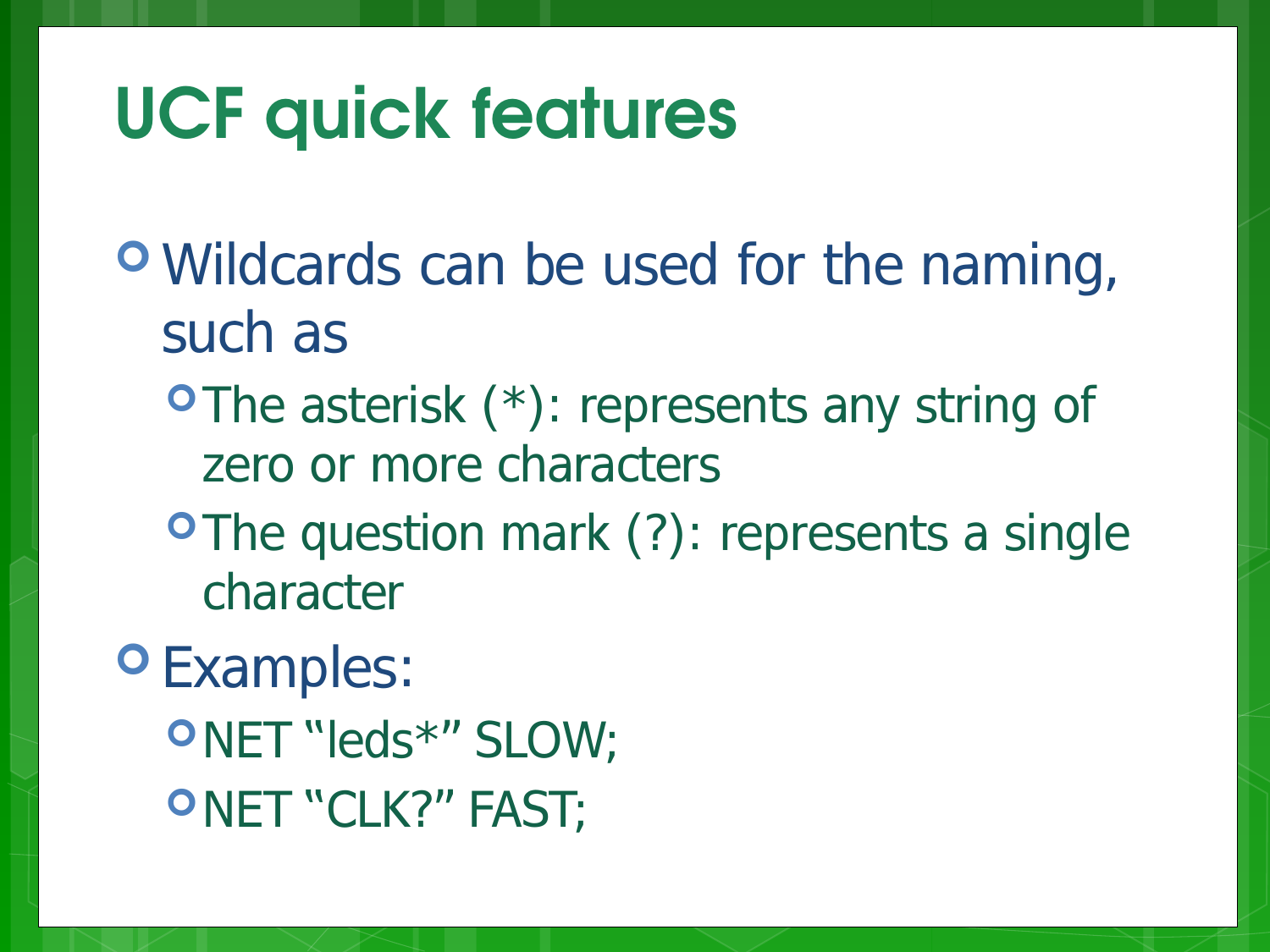

# UCF quick features
Wildcards can be used for the naming, such as
The asterisk (*): represents any string of zero or more characters
The question mark (?): represents a single character
Examples:
NET “leds*” SLOW;
NET “CLK?” FAST;